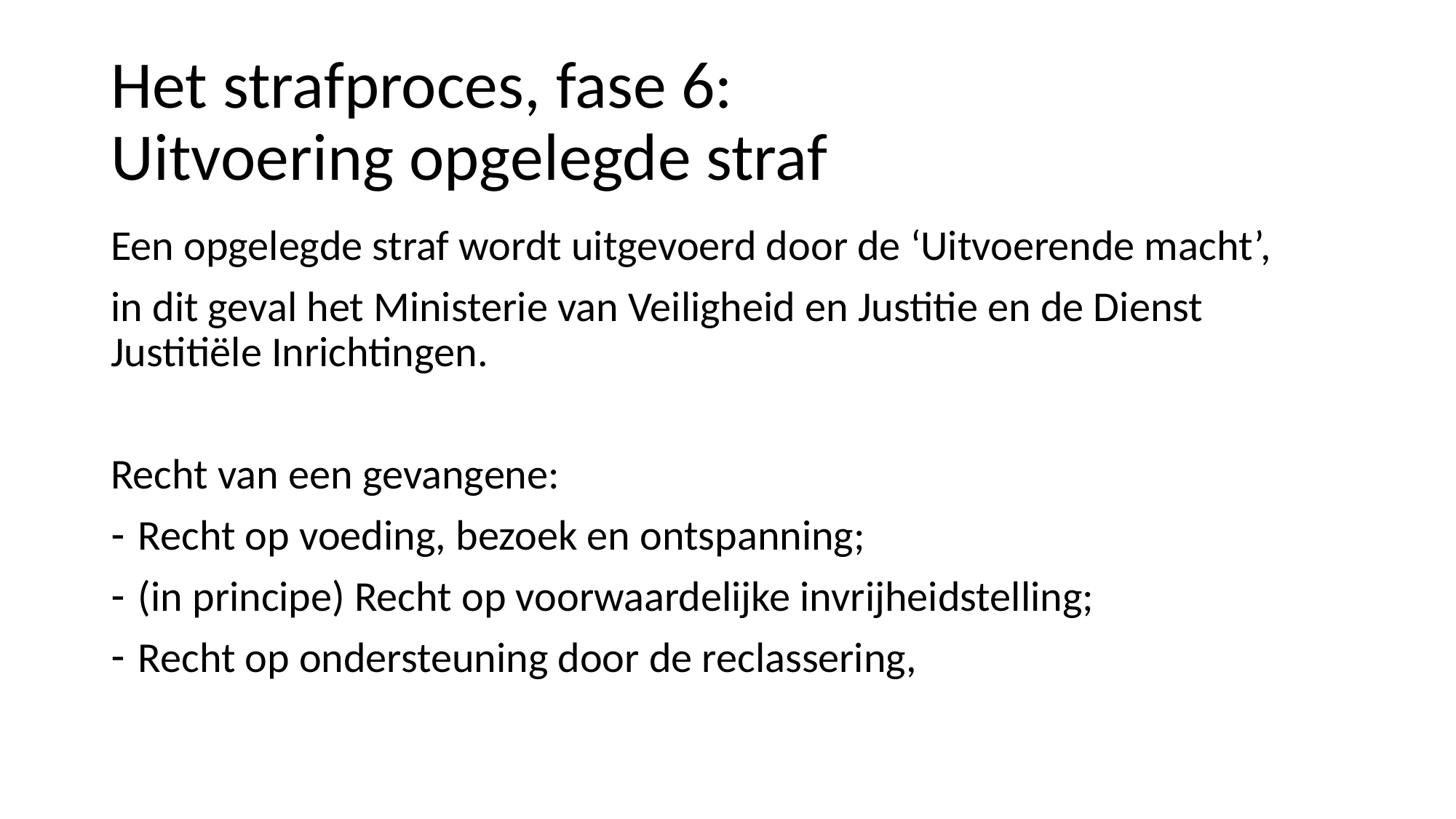

# Het strafproces, fase 6: Uitvoering opgelegde straf
Een opgelegde straf wordt uitgevoerd door de ‘Uitvoerende macht’,
in dit geval het Ministerie van Veiligheid en Justitie en de Dienst Justitiële Inrichtingen.

Recht van een gevangene:
Recht op voeding, bezoek en ontspanning;
(in principe) Recht op voorwaardelijke invrijheidstelling;
Recht op ondersteuning door de reclassering,